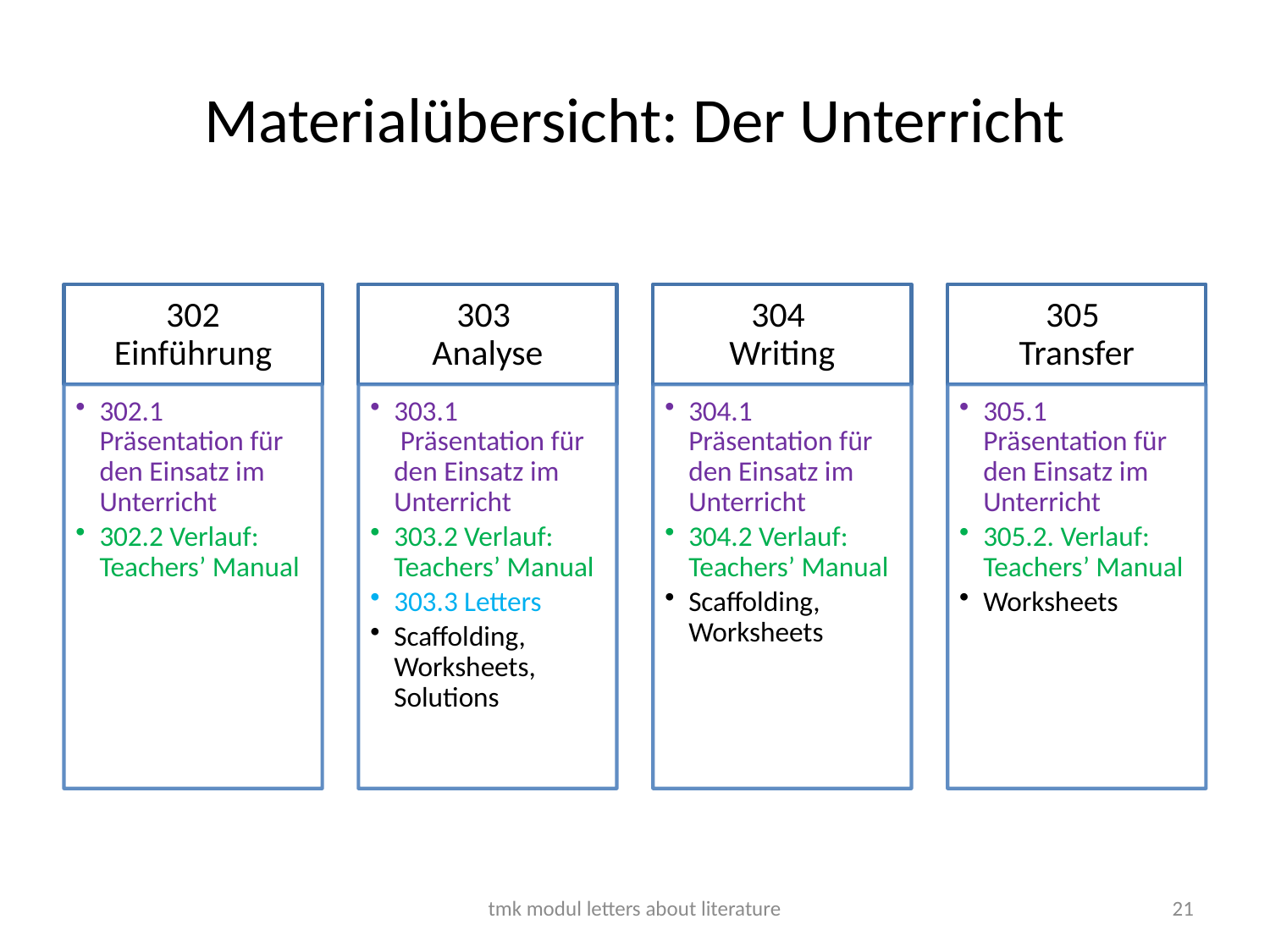

# Materialübersicht: Der Unterricht
302 Einführung
302.1 Präsentation für den Einsatz im Unterricht
302.2 Verlauf:  Teachers’ Manual
303
Analyse
303.1
 Präsentation für den Einsatz im Unterricht
303.2 Verlauf:
Teachers’ Manual
303.3 Letters
Scaffolding, Worksheets, Solutions
304
Writing
304.1 Präsentation für den Einsatz im Unterricht
304.2 Verlauf: Teachers’ Manual
Scaffolding, Worksheets

305
Transfer
305.1 Präsentation für den Einsatz im Unterricht
305.2. Verlauf: Teachers’ Manual
Worksheets

tmk modul letters about literature
21